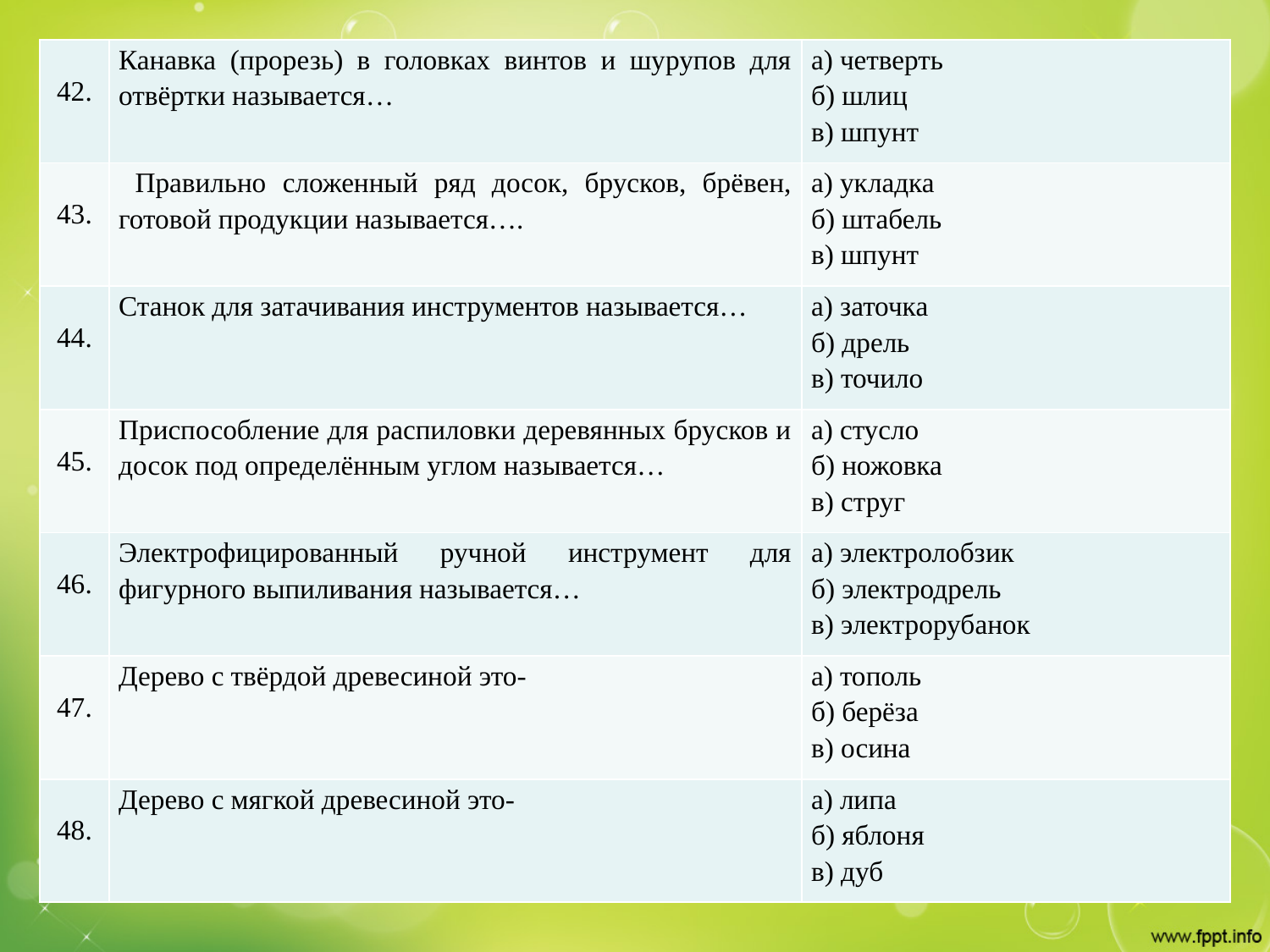

#
| 42. | Канавка (прорезь) в головках винтов и шурупов для отвёртки называется… | а) четверть б) шлиц в) шпунт |
| --- | --- | --- |
| 43. | Правильно сложенный ряд досок, брусков, брёвен, готовой продукции называется…. | а) укладка б) штабель в) шпунт |
| 44. | Станок для затачивания инструментов называется… | а) заточка б) дрель в) точило |
| 45. | Приспособление для распиловки деревянных брусков и досок под определённым углом называется… | а) стусло б) ножовка в) струг |
| 46. | Электрофицированный ручной инструмент для фигурного выпиливания называется… | а) электролобзик б) электродрель в) электрорубанок |
| 47. | Дерево с твёрдой древесиной это- | а) тополь б) берёза в) осина |
| 48. | Дерево с мягкой древесиной это- | а) липа б) яблоня в) дуб |